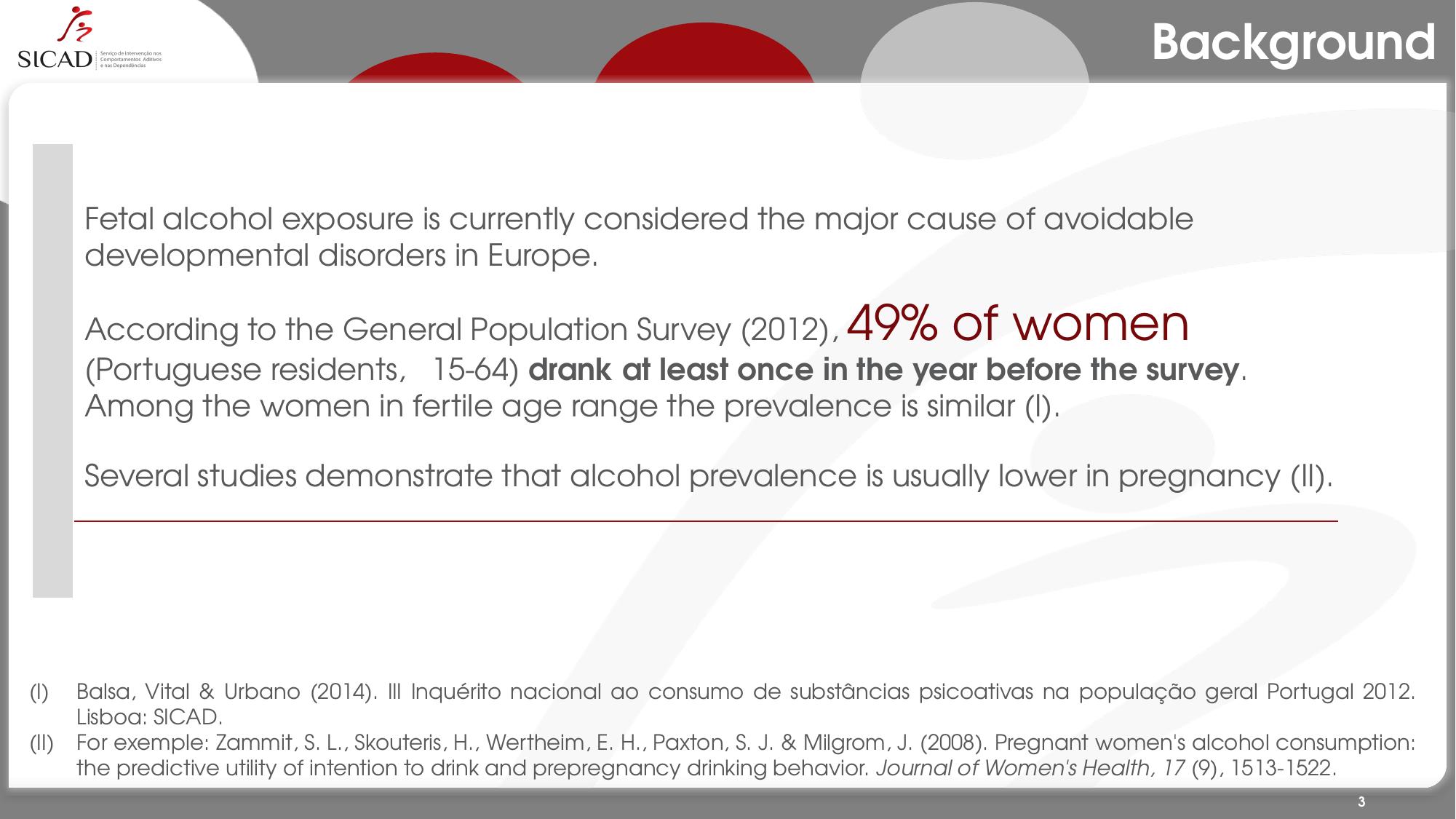

# Background

Fetal alcohol exposure is currently considered the major cause of avoidable developmental disorders in Europe.
According to the General Population Survey (2012), 49% of women (Portuguese residents,   15-64) drank at least once in the year before the survey.  Among the women in fertile age range the prevalence is similar (I).

Several studies demonstrate that alcohol prevalence is usually lower in pregnancy (II).

Balsa, Vital & Urbano (2014). III Inquérito nacional ao consumo de substâncias psicoativas na população geral Portugal 2012. Lisboa: SICAD.
For exemple: Zammit, S. L., Skouteris, H., Wertheim, E. H., Paxton, S. J. & Milgrom, J. (2008). Pregnant women's alcohol consumption: the predictive utility of intention to drink and prepregnancy drinking behavior. Journal of Women's Health, 17 (9), 1513-1522.
3